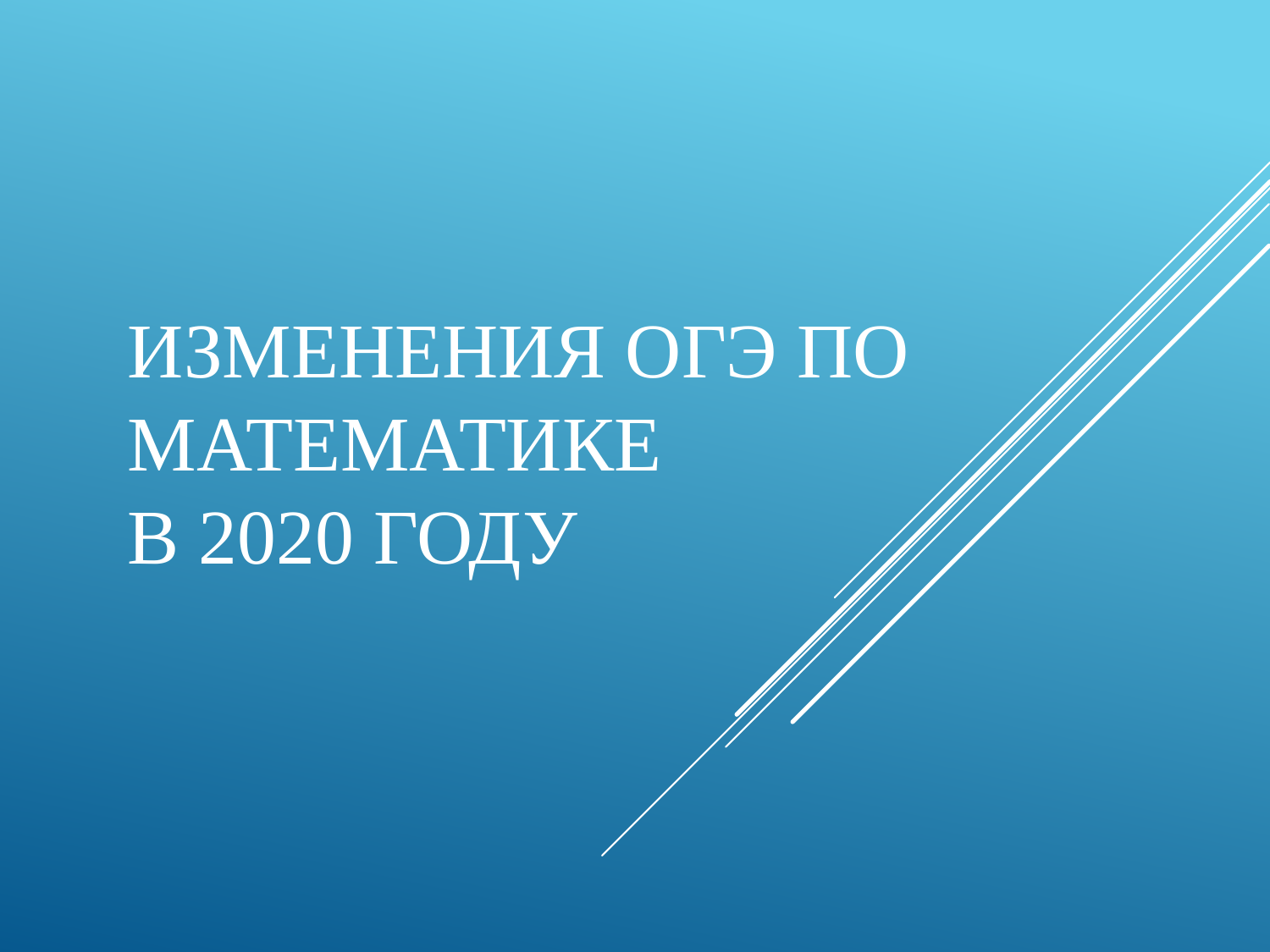

# ИЗМЕНЕНИЯ ОГЭ по МАТЕМАТИКЕ в 2020 году